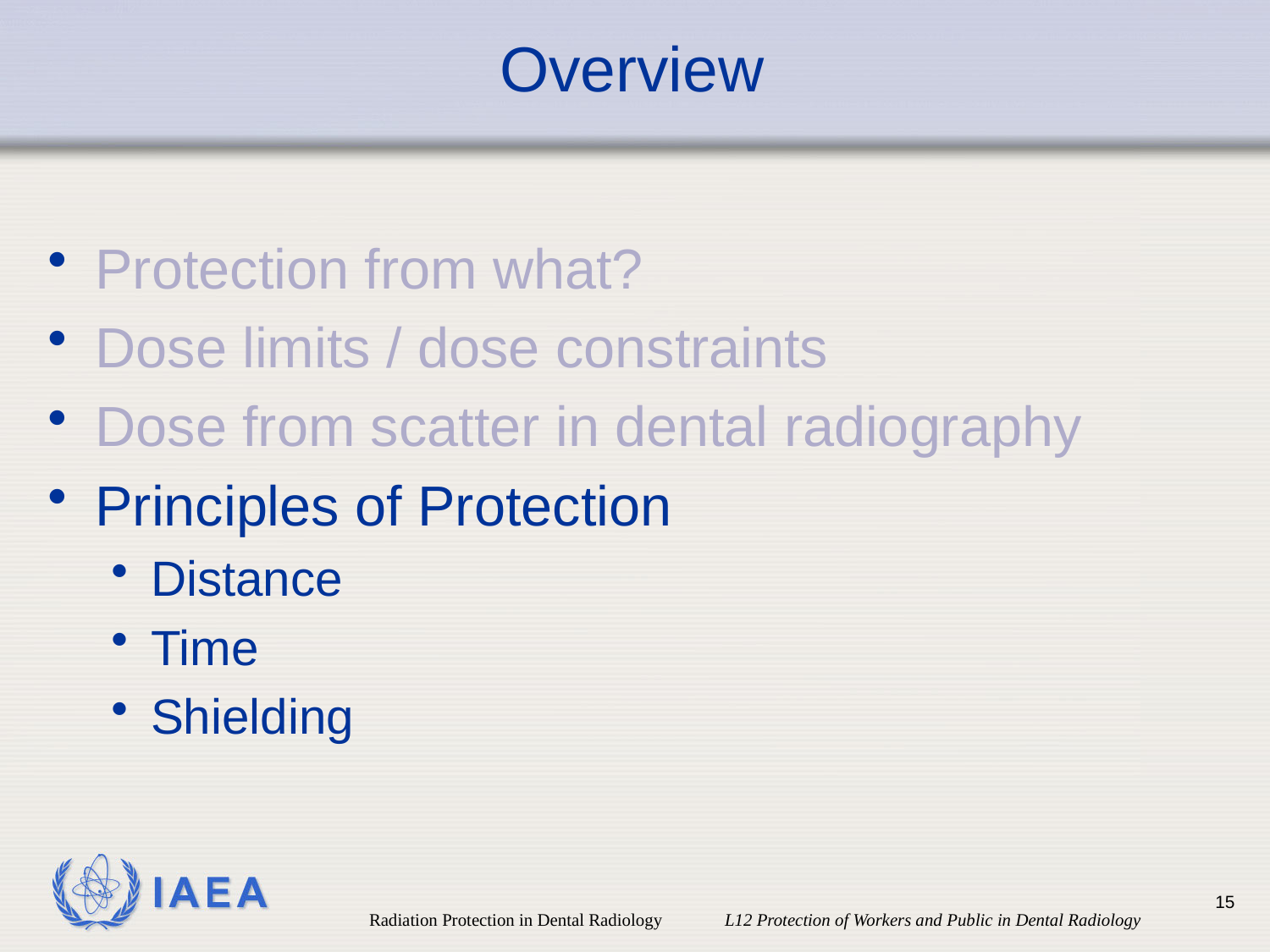

# Overview
Protection from what?
Dose limits / dose constraints
Dose from scatter in dental radiography
Principles of Protection
Distance
Time
Shielding

15
Radiation Protection in Dental Radiology              L12 Protection of Workers and Public in Dental Radiology